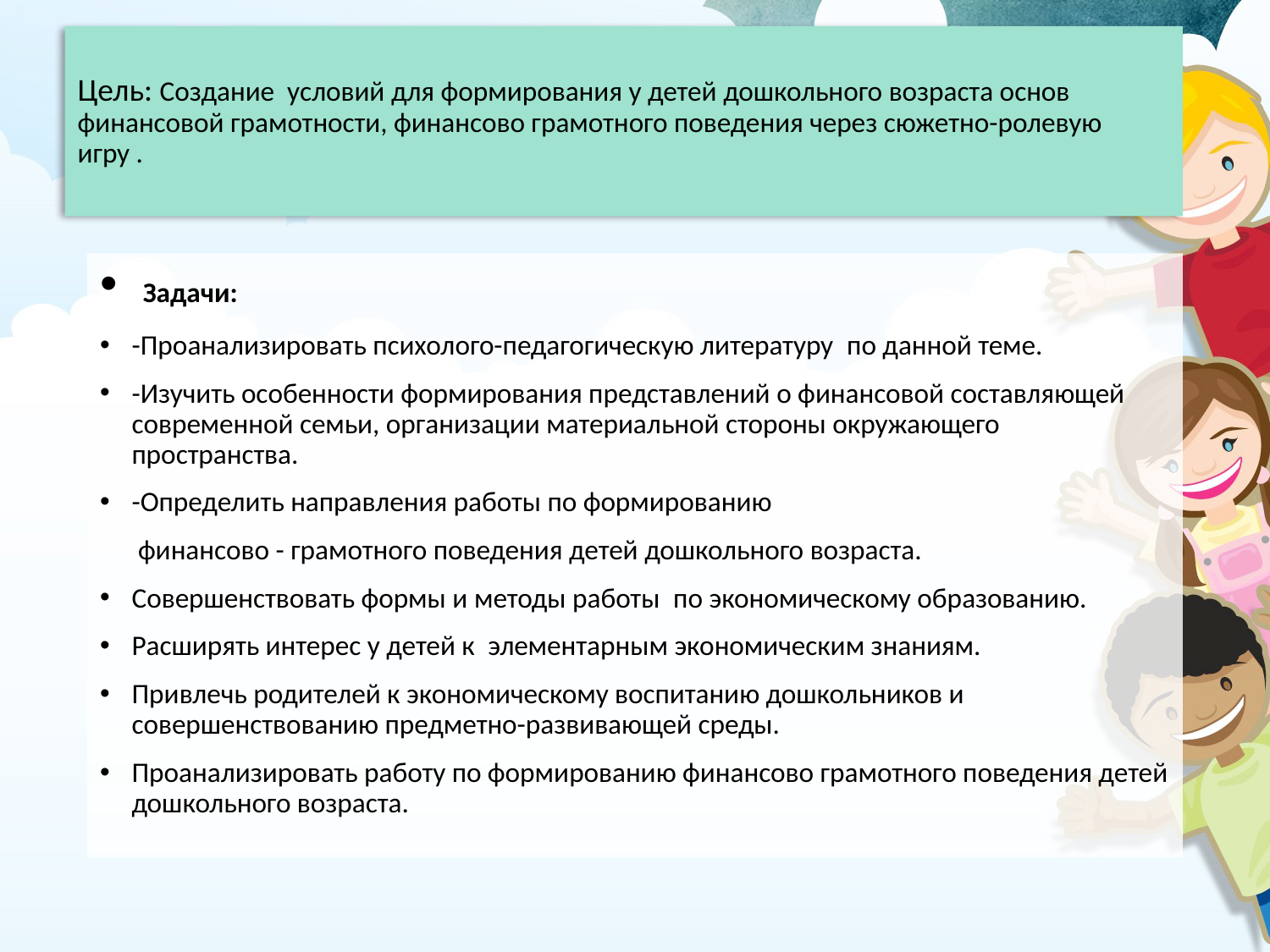

# Цель: Создание  условий для формирования у детей дошкольного возраста основ финансовой грамотности, финансово грамотного поведения через сюжетно-ролевую игру .
 Задачи:
-Проанализировать психолого-педагогическую литературу  по данной теме.
-Изучить особенности формирования представлений о финансовой составляющей современной семьи, организации материальной стороны окружающего пространства.
-Определить направления работы по формированию
      финансово - грамотного поведения детей дошкольного возраста.
Совершенствовать формы и методы работы  по экономическому образованию.
Расширять интерес у детей к  элементарным экономическим знаниям.
Привлечь родителей к экономическому воспитанию дошкольников и совершенствованию предметно-развивающей среды.
Проанализировать работу по формированию финансово грамотного поведения детей дошкольного возраста.